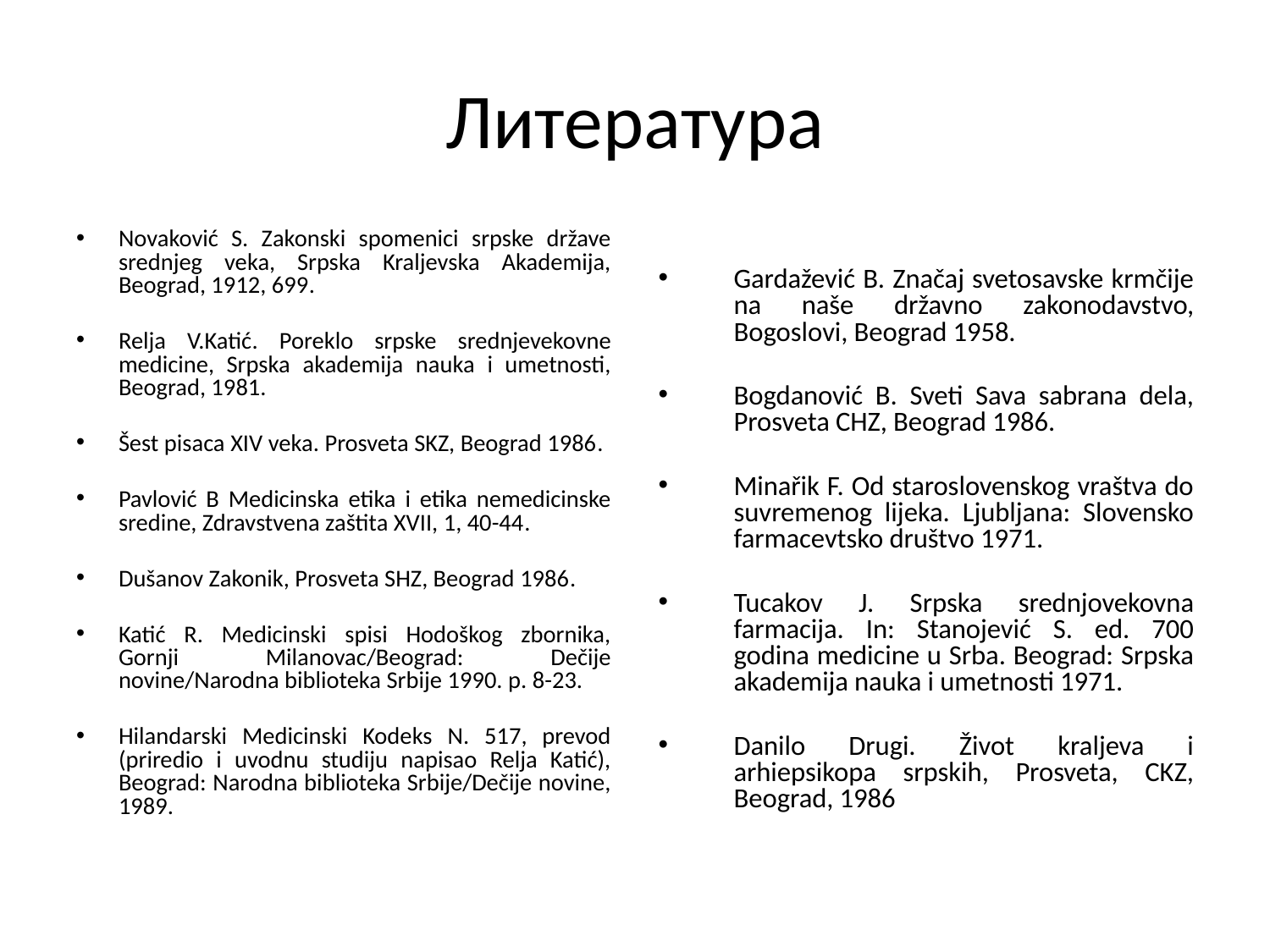

# Литература
Novaković S. Zakonski spomenici srpske države srednjeg veka, Srpska Kraljevska Akademija, Beograd, 1912, 699.

Relja V.Katić. Poreklo srpske srednjevekovne medicine, Srpska akademija nauka i umetnosti, Beograd, 1981.

Šest pisaca XIV veka. Prosveta SKZ, Beograd 1986.

Pavlović B Medicinska etika i etika nemedicinske sredine, Zdravstvena zaštita XVII, 1, 40-44.

Dušanov Zakonik, Prosveta SHZ, Beograd 1986.

Katić R. Medicinski spisi Hodoškog zbornika, Gornji Milanovac/Beograd: Dečije novine/Narodna biblioteka Srbije 1990. p. 8-23.

Hilandarski Medicinski Kodeks N. 517, prevod (priredio i uvodnu studiju napisao Relja Katić), Beograd: Narodna biblioteka Srbije/Dečije novine, 1989.

Gardažević B. Značaj svetosavske krmčije na naše državno zakonodavstvo, Bogoslovi, Beograd 1958.

Bogdanović B. Sveti Sava sabrana dela, Prosveta CHZ, Beograd 1986.

Minařik F. Od staroslovenskog vraštva do suvremenog lijeka. Ljubljana: Slovensko farmacevtsko društvo 1971.

Tucakov J. Srpska srednjovekovna farmacija. In: Stanojević S. ed. 700 godina medicine u Srba. Beograd: Srpska akademija nauka i umetnosti 1971.

Danilo Drugi. Život kraljeva i arhiepsikopa srpskih, Prosveta, CKZ, Beograd, 1986